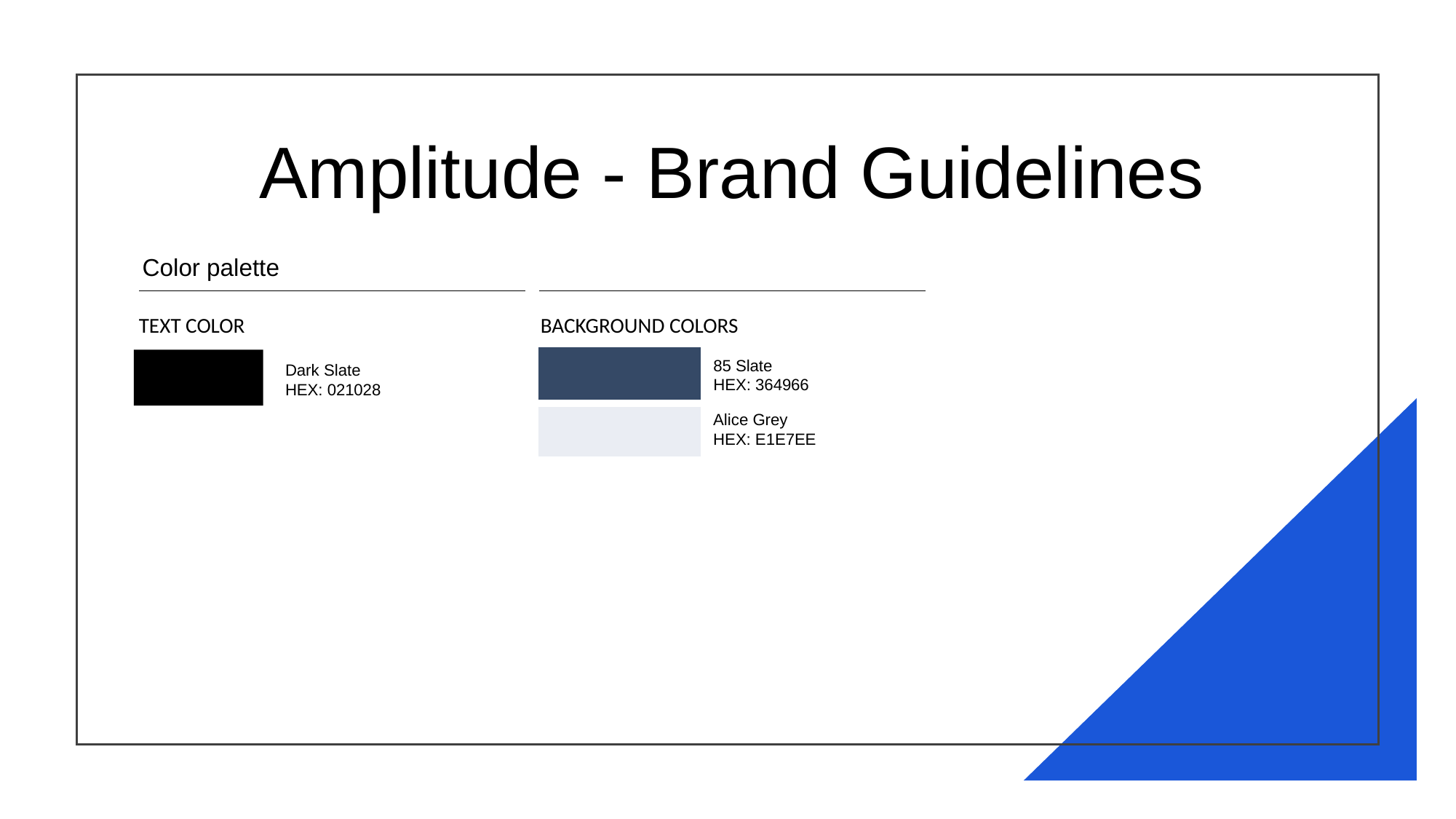

# Amplitude - Brand Guidelines
Color palette
TEXT COLOR
BACKGROUND COLORS

Dark Slate
HEX: 021028
85 Slate
HEX: 364966

Alice Grey
HEX: E1E7EE